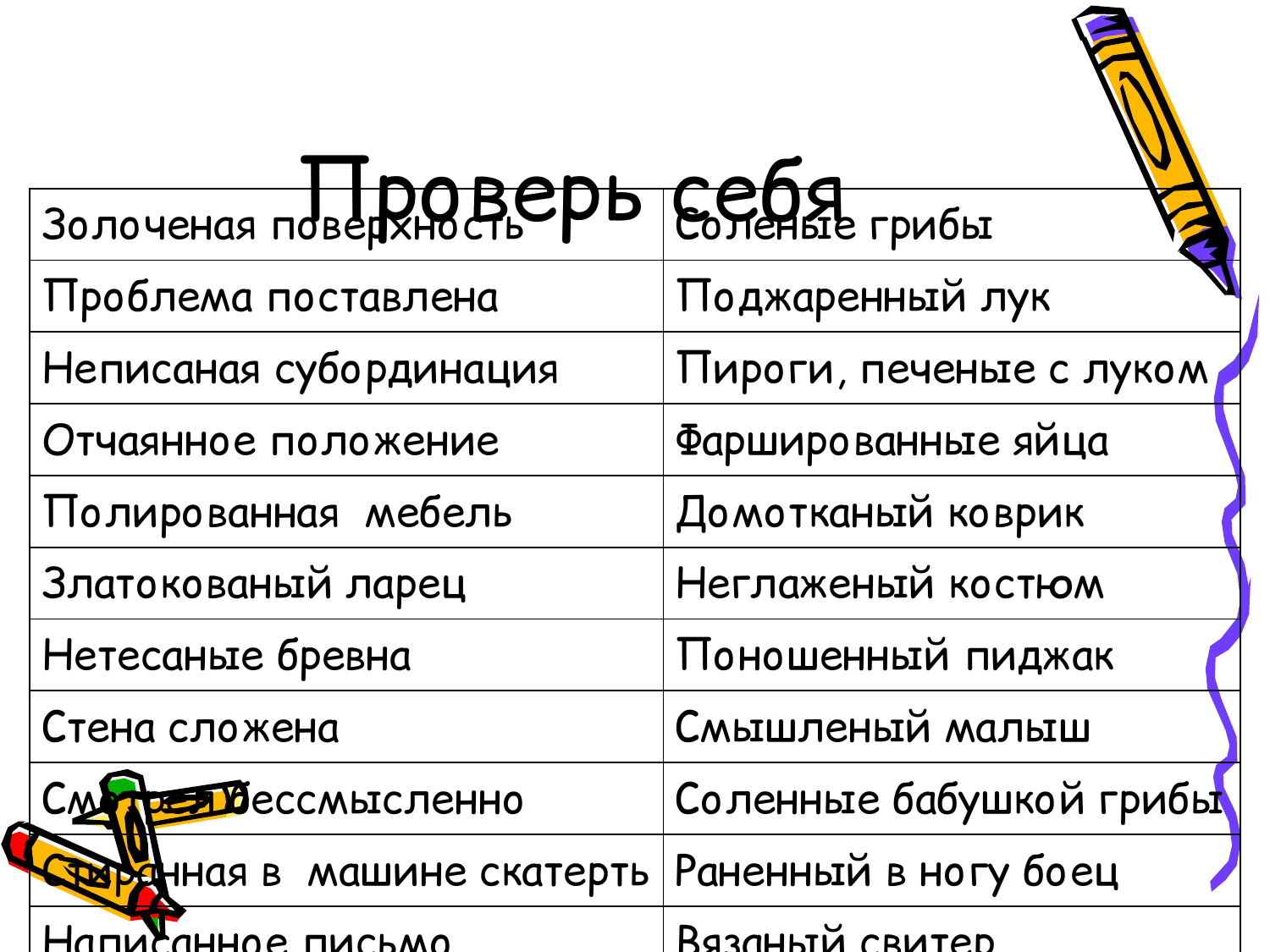

# Проверь себя
| Золоченая поверхность | Соленые грибы |
| --- | --- |
| Проблема поставлена | Поджаренный лук |
| Неписаная субординация | Пироги, печеные с луком |
| Отчаянное положение | Фаршированные яйца |
| Полированная мебель | Домотканый коврик |
| Златокованый ларец | Неглаженый костюм |
| Нетесаные бревна | Поношенный пиджак |
| Стена сложена | Смышленый малыш |
| Смотрел бессмысленно | Соленные бабушкой грибы |
| Стиранная в машине скатерть | Раненный в ногу боец |
| Написанное письмо | Вязаный свитер |